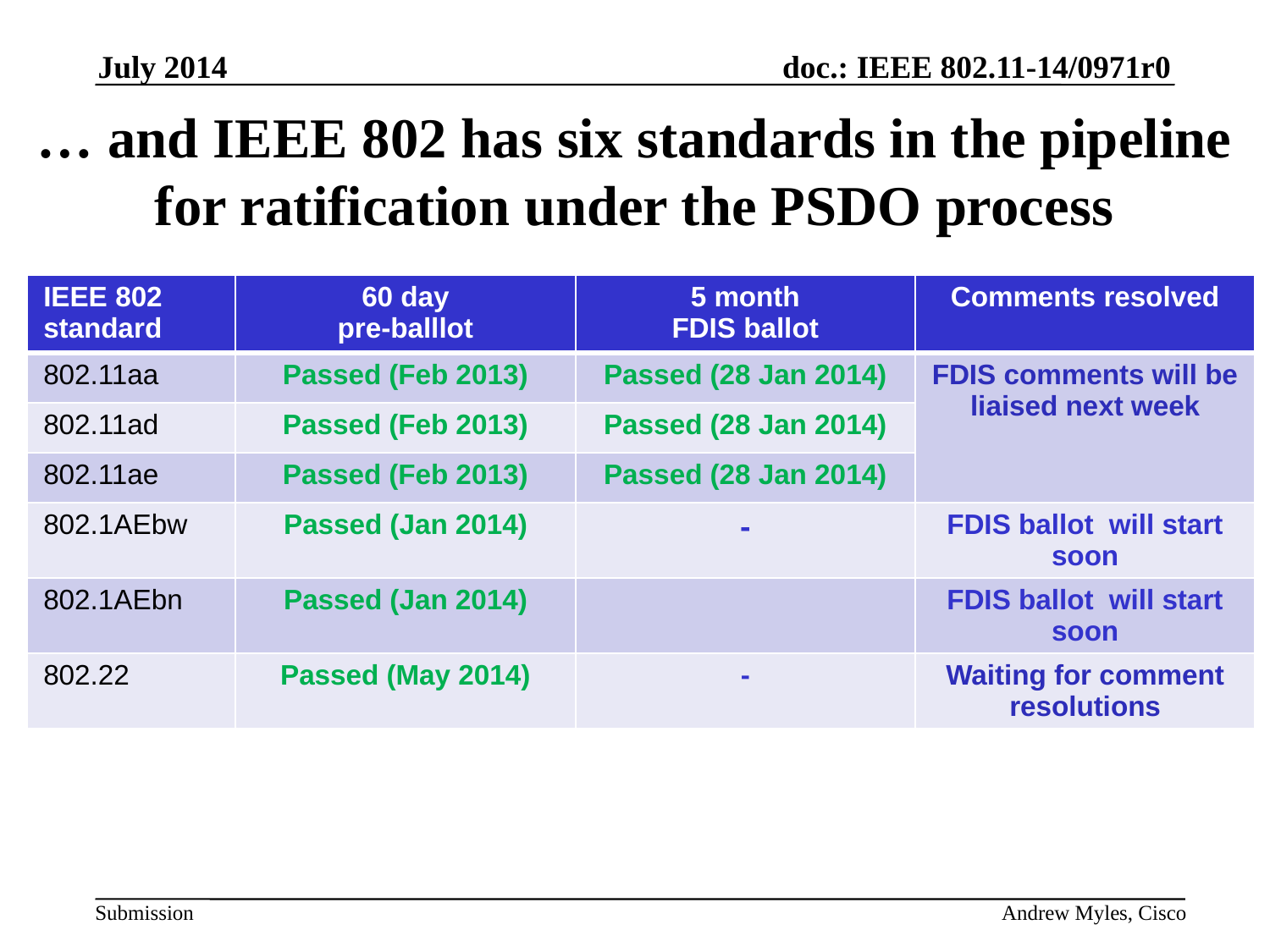

July 2014
# … and IEEE 802 has six standards in the pipeline for ratification under the PSDO process
| IEEE 802 standard | 60 day pre-balllot | 5 month FDIS ballot | Comments resolved |
| --- | --- | --- | --- |
| 802.11aa | Passed (Feb 2013) | Passed (28 Jan 2014) | FDIS comments will be liaised next week |
| 802.11ad | Passed (Feb 2013) | Passed (28 Jan 2014) |  |
| 802.11ae | Passed (Feb 2013) | Passed (28 Jan 2014) |  |
| 802.1AEbw | Passed (Jan 2014) | - | FDIS ballot will start soon |
| 802.1AEbn | Passed (Jan 2014) |  | FDIS ballot will start soon |
| 802.22 | Passed (May 2014) | - | Waiting for comment resolutions |
Andrew Myles, Cisco